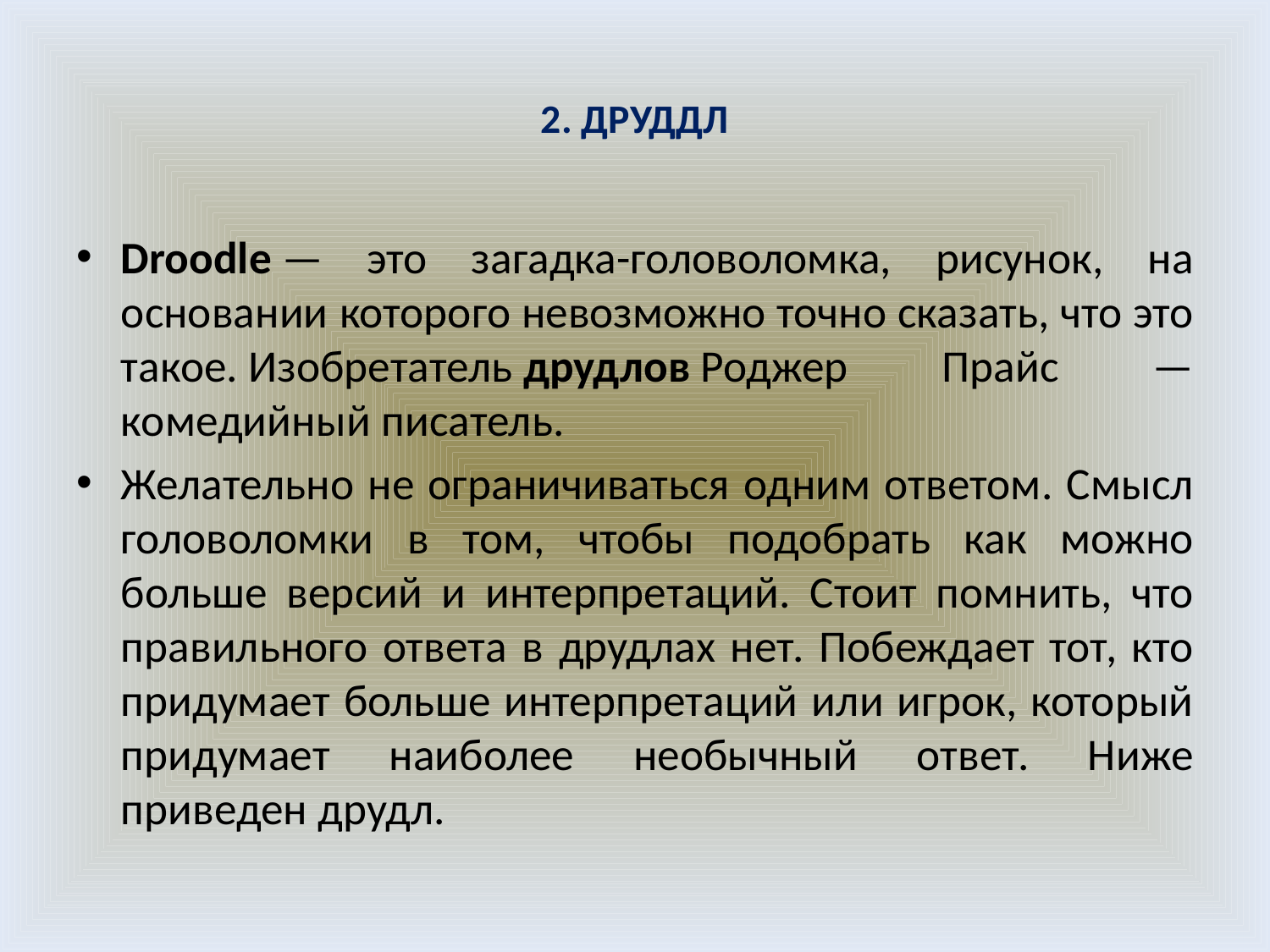

# 2. ДРУДДЛ
Droodle — это загадка-головоломка, рисунок, на основании которого невозможно точно сказать, что это такое. Изобретатель друдлов Роджер Прайс — комедийный писатель.
Желательно не ограничиваться одним ответом. Смысл головоломки в том, чтобы подобрать как можно больше версий и интерпретаций. Стоит помнить, что правильного ответа в друдлах нет. Побеждает тот, кто придумает больше интерпретаций или игрок, который придумает наиболее необычный ответ. Ниже приведен друдл.